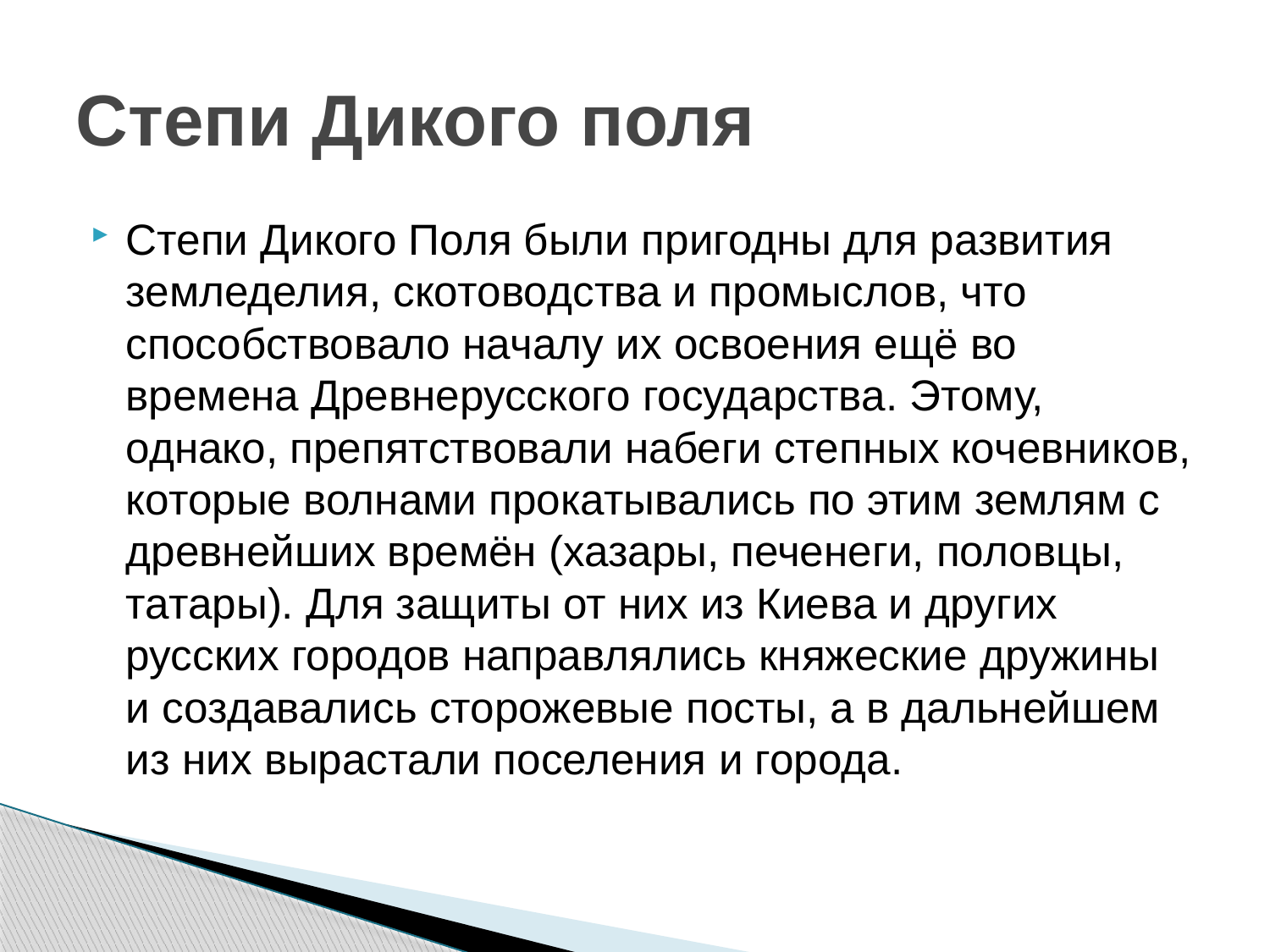

# Степи Дикого поля
Степи Дикого Поля были пригодны для развития земледелия, скотоводства и промыслов, что способствовало началу их освоения ещё во времена Древнерусского государства. Этому, однако, препятствовали набеги степных кочевников, которые волнами прокатывались по этим землям с древнейших времён (хазары, печенеги, половцы, татары). Для защиты от них из Киева и других русских городов направлялись княжеские дружины и создавались сторожевые посты, а в дальнейшем из них вырастали поселения и города.